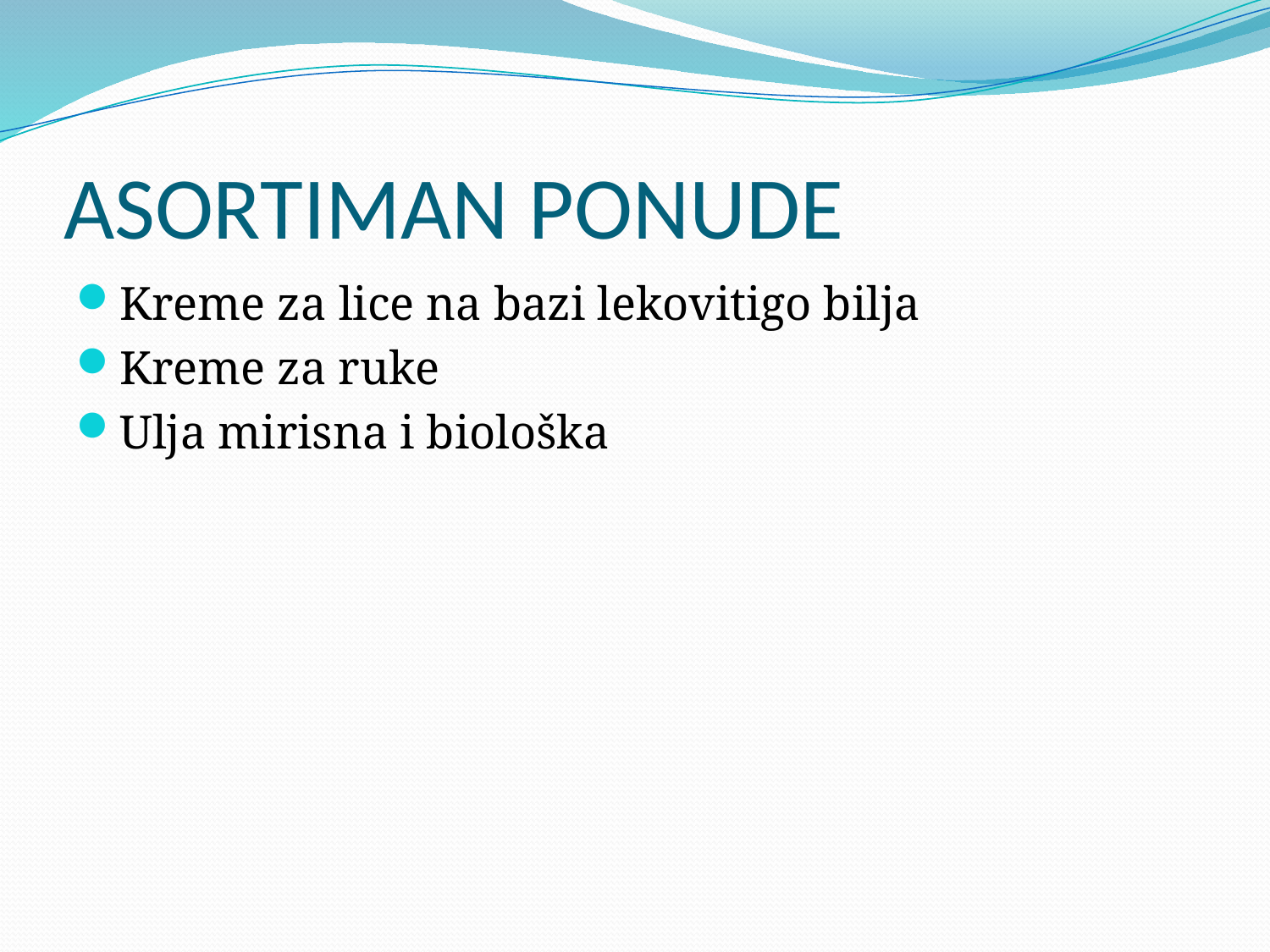

# ASORTIMAN PONUDE
Kreme za lice na bazi lekovitigo bilja
Kreme za ruke
Ulja mirisna i biološka